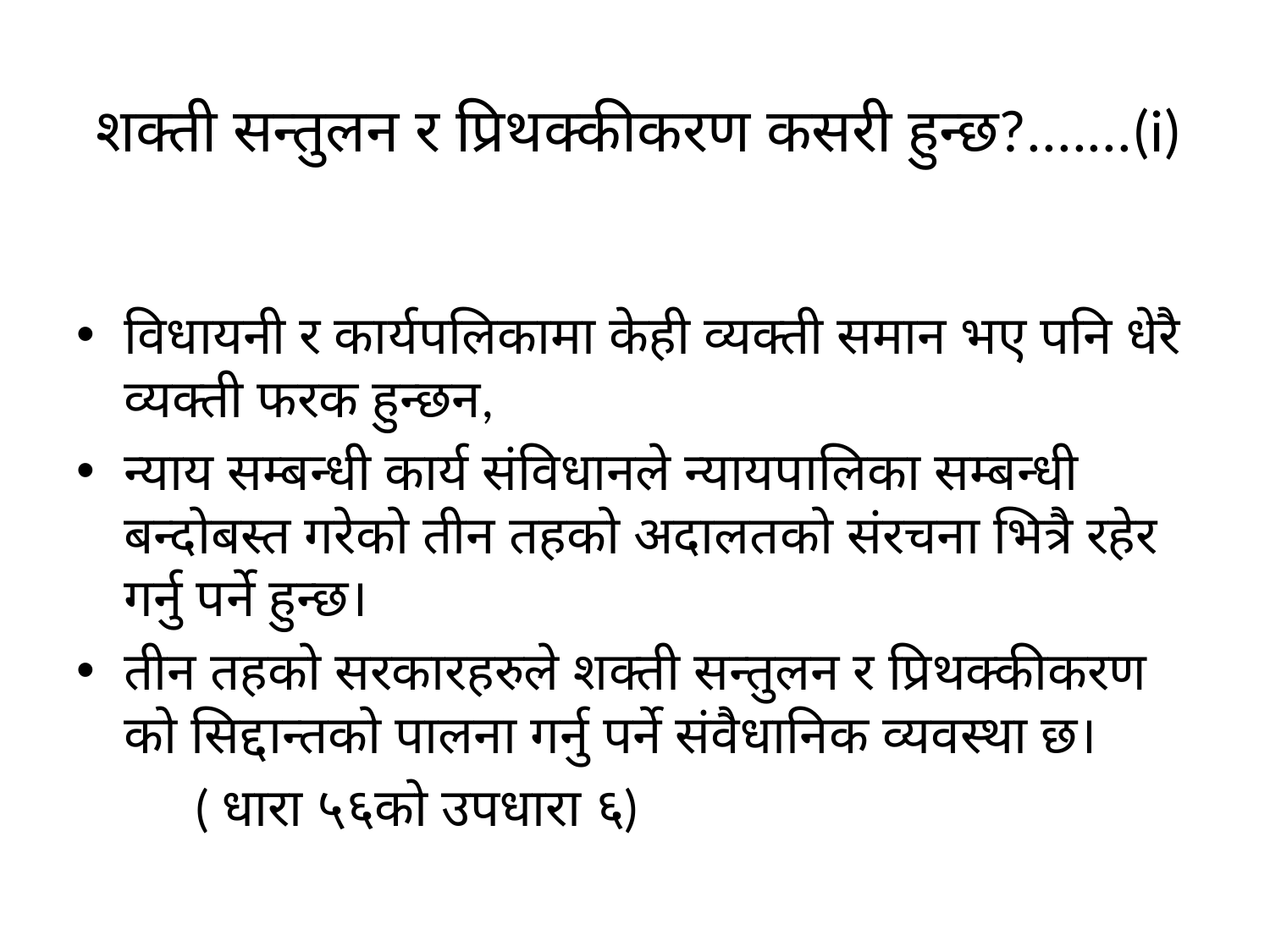

# शक्ती सन्तुलन र प्रिथक्कीकरण कसरी हुन्छ?.......(i)

विधायनी र कार्यपलिकामा केही व्यक्ती समान भए पनि धेरै व्यक्ती फरक हुन्छन,
न्याय सम्बन्धी कार्य संविधानले न्यायपालिका सम्बन्धी बन्दोबस्त गरेको तीन तहको अदालतको संरचना भित्रै रहेर गर्नु पर्ने हुन्छ।
तीन तहको सरकारहरुले शक्ती सन्तुलन र प्रिथक्कीकरण को सिद्दान्तको पालना गर्नु पर्ने संवैधानिक व्यवस्था छ।
				( धारा ५६को उपधारा ६)